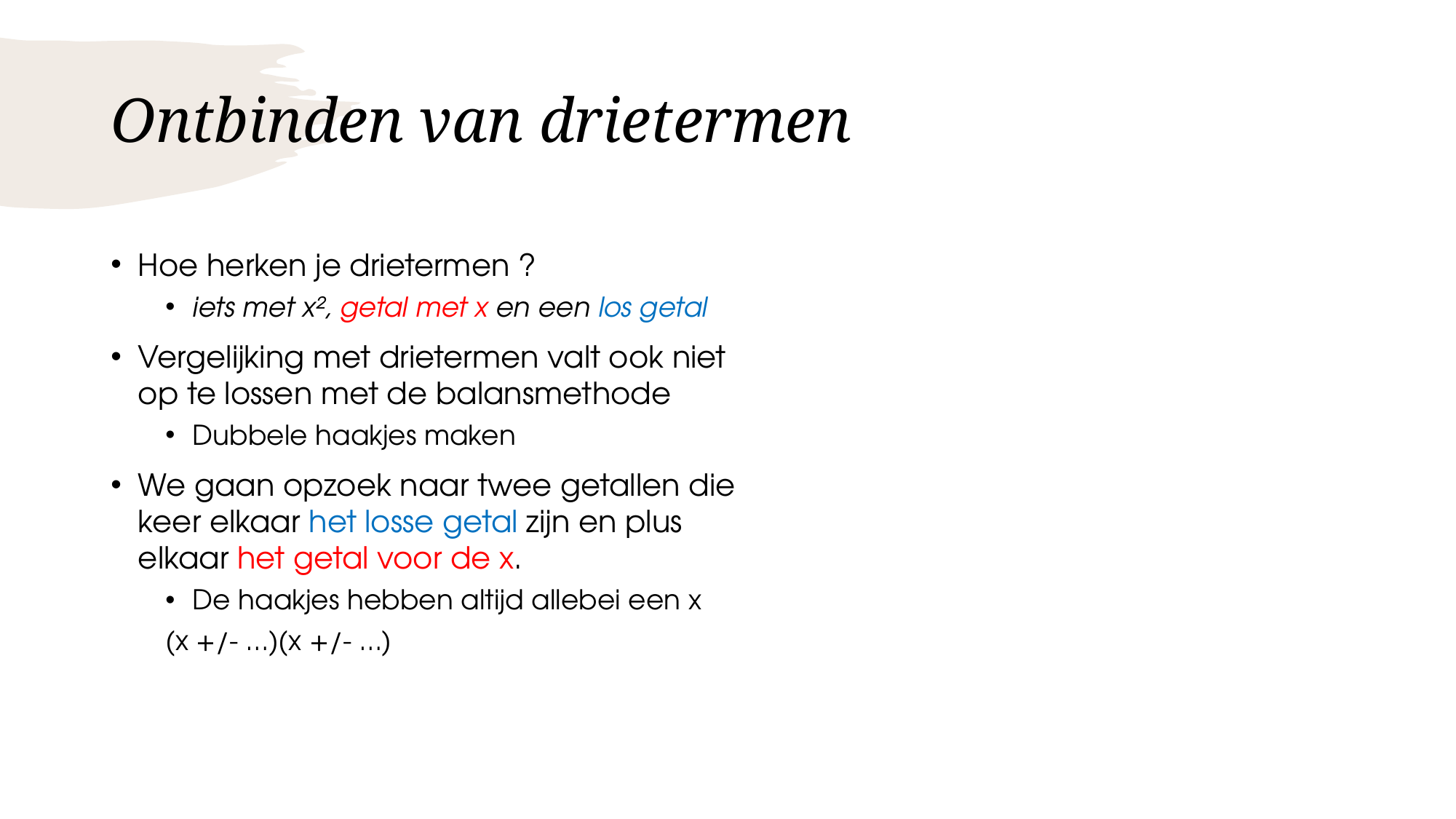

# Ontbinden van drietermen
Hoe herken je drietermen ?
iets met x², getal met x en een los getal
Vergelijking met drietermen valt ook niet op te lossen met de balansmethode
Dubbele haakjes maken
We gaan opzoek naar twee getallen die keer elkaar het losse getal zijn en plus elkaar het getal voor de x.
De haakjes hebben altijd allebei een x
(x +/- …)(x +/- …)